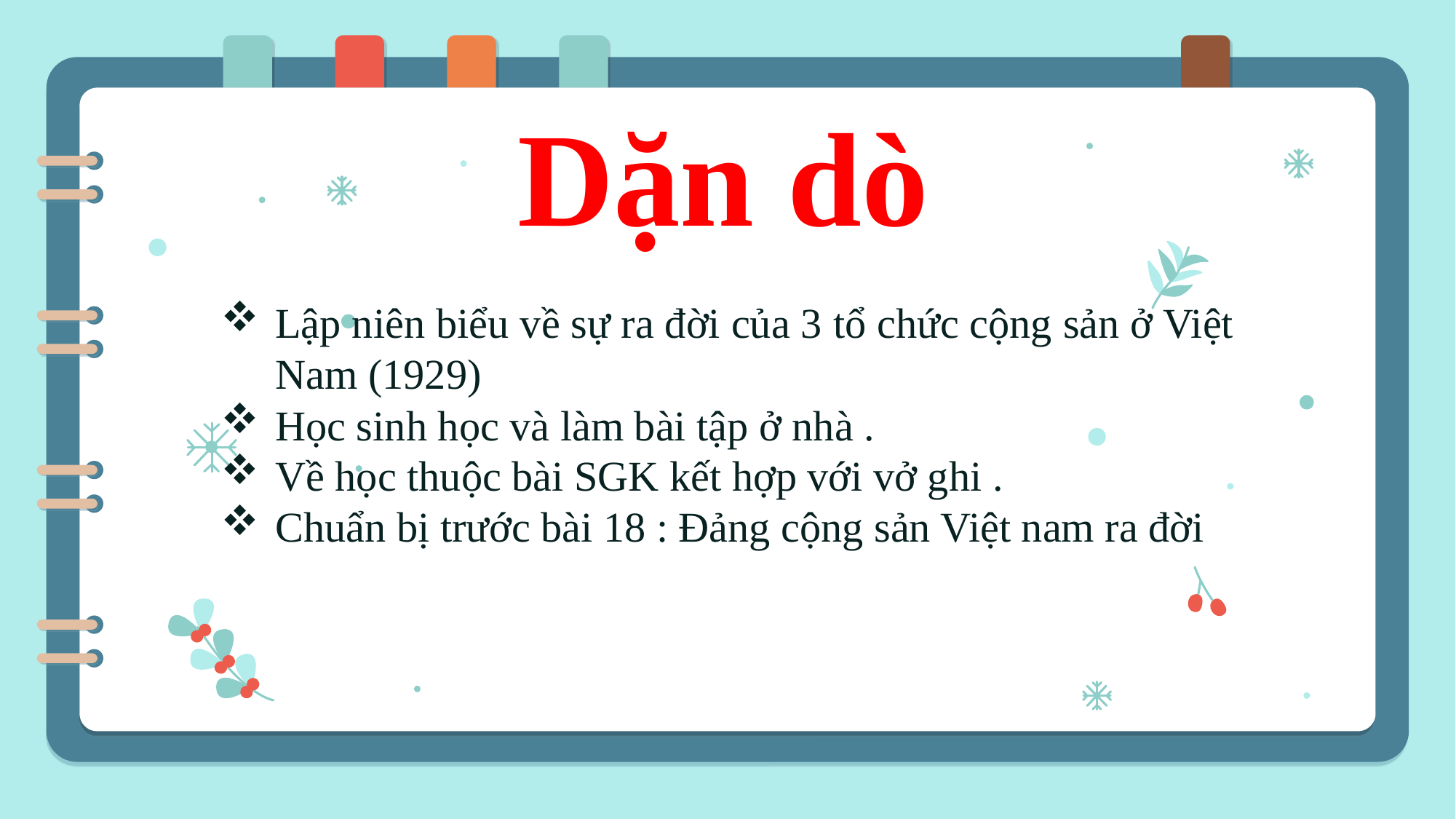

Dặn dò
Lập niên biểu về sự ra đời của 3 tổ chức cộng sản ở Việt Nam (1929)
Học sinh học và làm bài tập ở nhà .
Về học thuộc bài SGK kết hợp với vở ghi .
Chuẩn bị trước bài 18 : Đảng cộng sản Việt nam ra đời